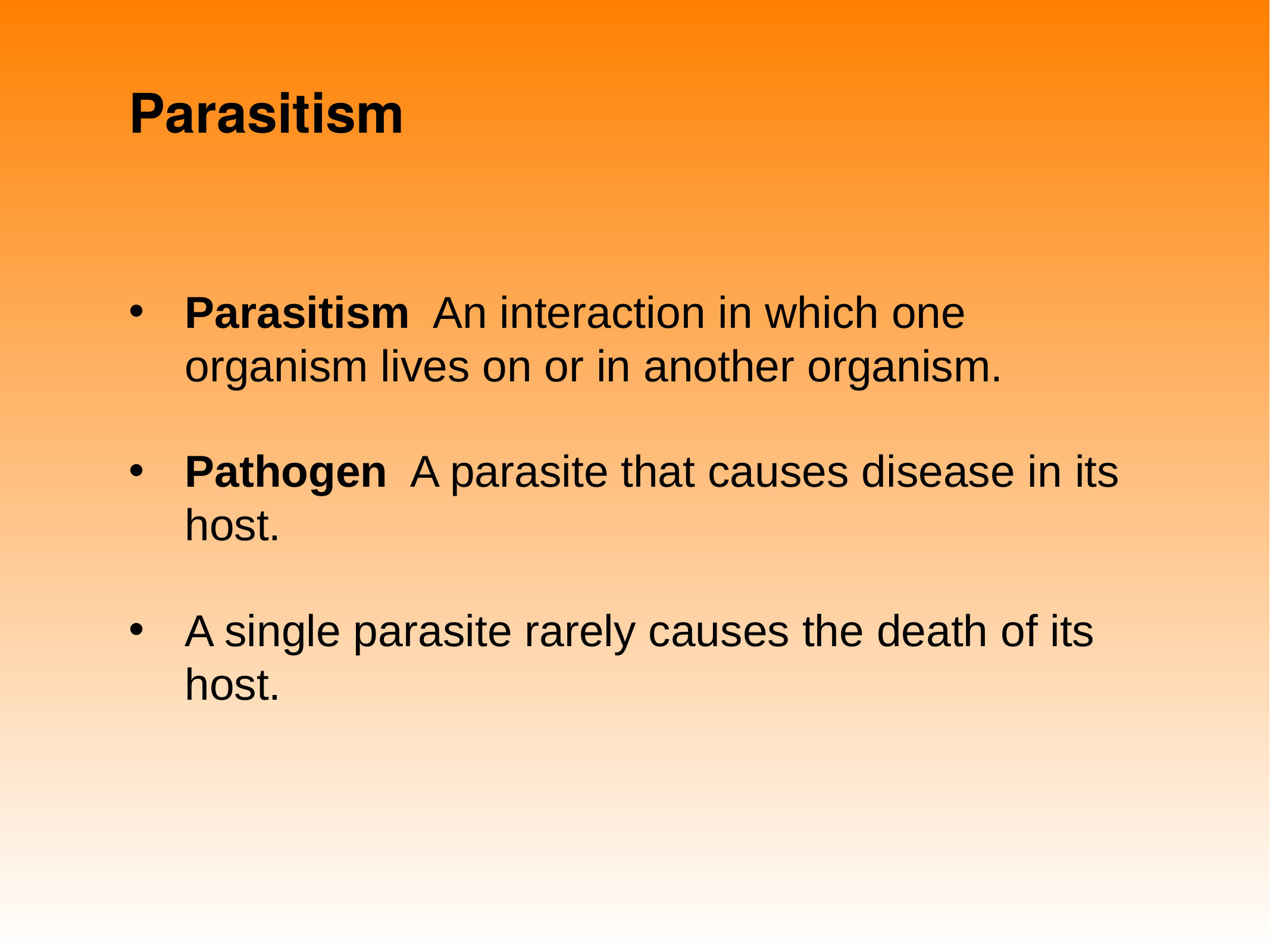

# Parasitism
Parasitism  An interaction in which one organism lives on or in another organism.
Pathogen  A parasite that causes disease in its host.
A single parasite rarely causes the death of its host.